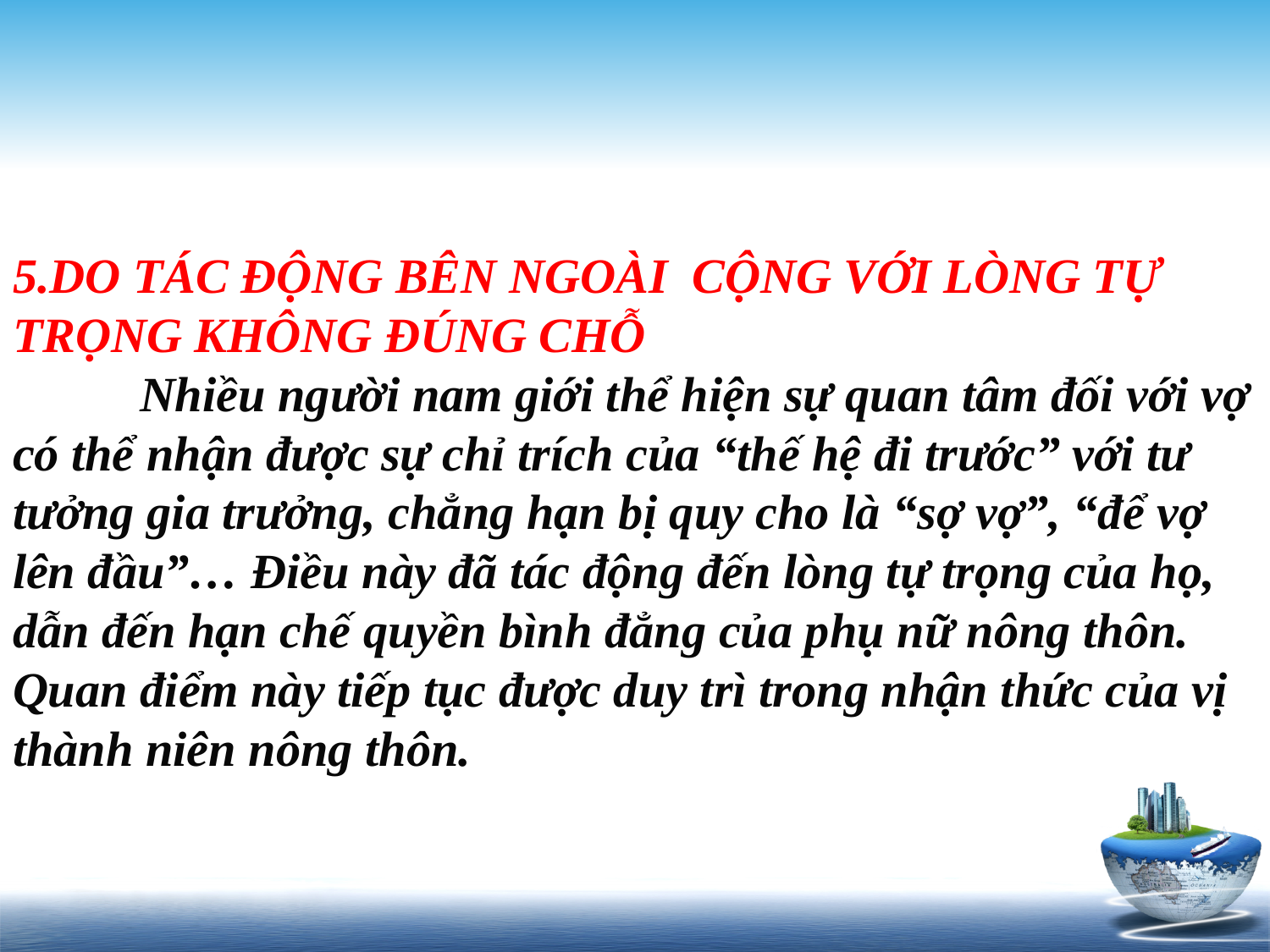

# 5.DO TÁC ĐỘNG BÊN NGOÀI  CỘNG VỚI LÒNG TỰ TRỌNG KHÔNG ĐÚNG CHỖ Nhiều người nam giới thể hiện sự quan tâm đối với vợ có thể nhận được sự chỉ trích của “thế hệ đi trước” với tư tưởng gia trưởng, chẳng hạn bị quy cho là “sợ vợ”, “để vợ lên đầu”… Điều này đã tác động đến lòng tự trọng của họ, dẫn đến hạn chế quyền bình đẳng của phụ nữ nông thôn. Quan điểm này tiếp tục được duy trì trong nhận thức của vị thành niên nông thôn.